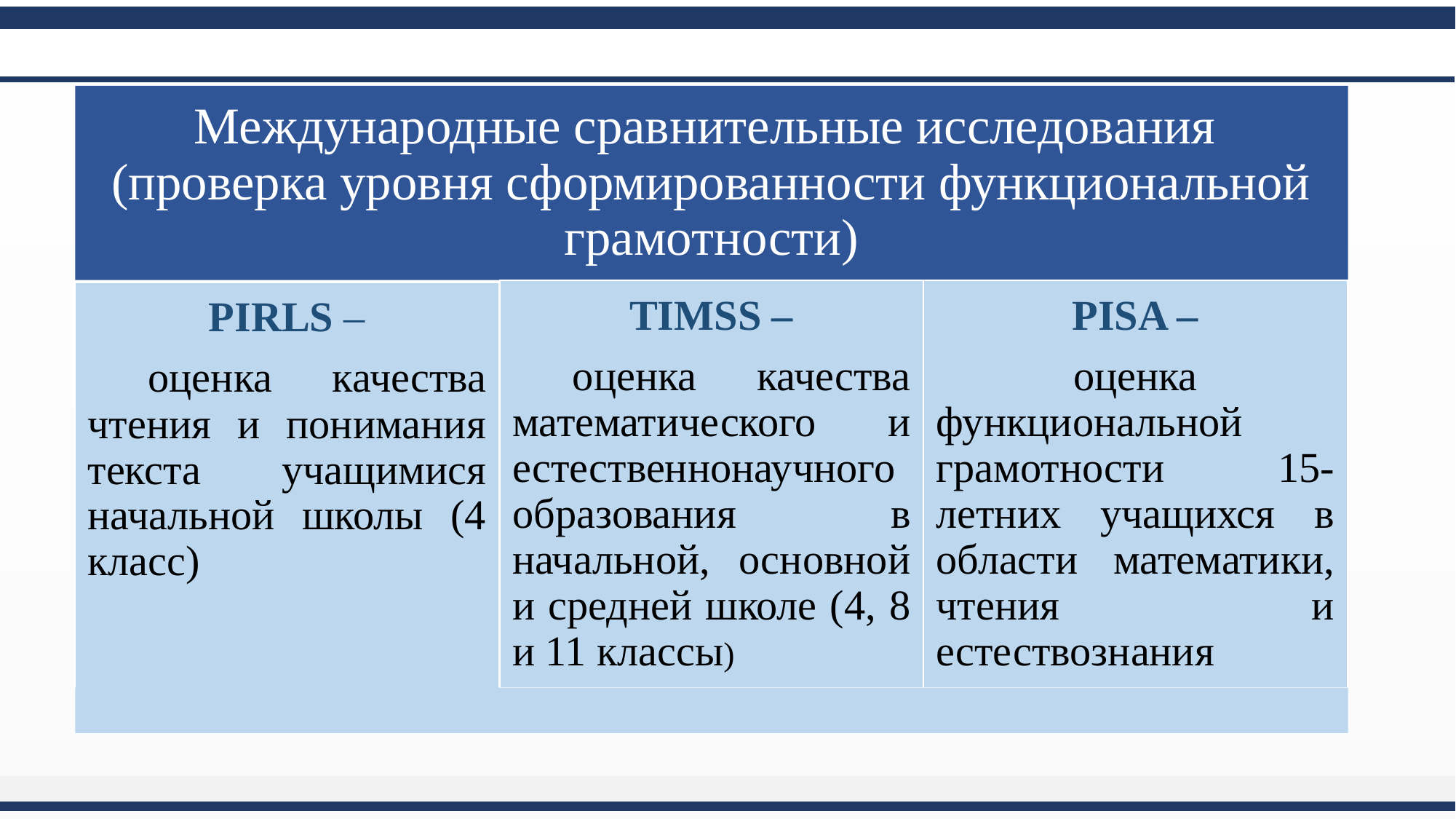

Международные сравнительные исследования
(проверка уровня сформированности функциональной грамотности)
PIRLS –
 оценка качества чтения и понимания текста учащимися начальной школы (4 класс)
TIMSS –
 оценка качества математического и естественнонаучного образования в начальной, основной и средней школе (4, 8 и 11 классы)
PISA –
 оценка  функциональной грамотности 15-летних учащихся в области математики, чтения и естествознания